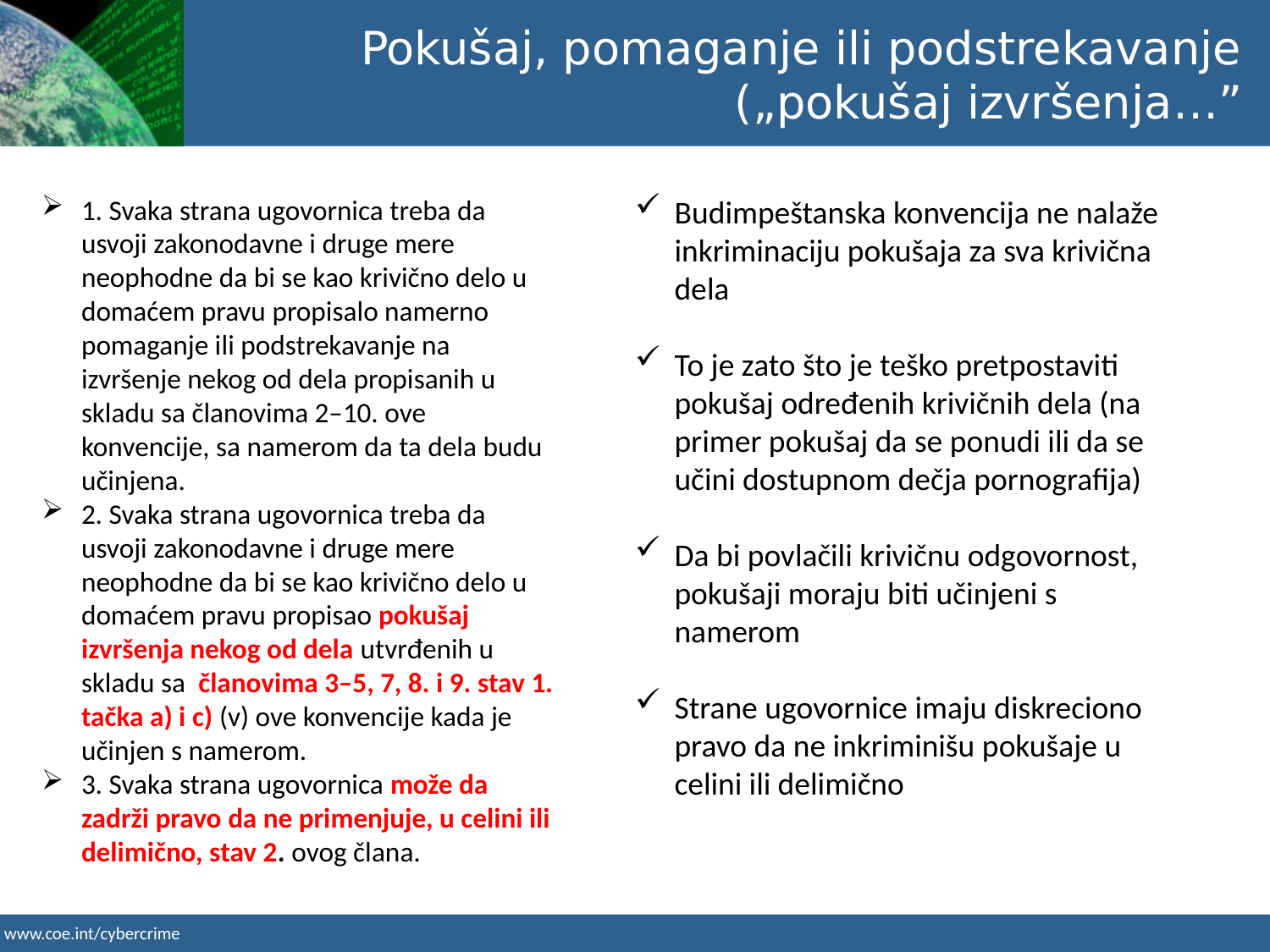

Pokušaj, pomaganje ili podstrekavanje („pokušaj izvršenja…”
1. Svaka strana ugovornica treba da usvoji zakonodavne i druge mere neophodne da bi se kao krivično delo u domaćem pravu propisalo namerno pomaganje ili podstrekavanje na izvršenje nekog od dela propisanih u skladu sa članovima 2–10. ove konvencije, sa namerom da ta dela budu učinjena.
2. Svaka strana ugovornica treba da usvoji zakonodavne i druge mere neophodne da bi se kao krivično delo u domaćem pravu propisao pokušaj izvršenja nekog od dela utvrđenih u skladu sa  članovima 3–5, 7, 8. i 9. stav 1. tačka a) i c) (v) ove konvencije kada je učinjen s namerom.
3. Svaka strana ugovornica može da zadrži pravo da ne primenjuje, u celini ili delimično, stav 2. ovog člana.
Budimpeštanska konvencija ne nalaže inkriminaciju pokušaja za sva krivična dela

To je zato što je teško pretpostaviti pokušaj određenih krivičnih dela (na primer pokušaj da se ponudi ili da se učini dostupnom dečja pornografija)

Da bi povlačili krivičnu odgovornost, pokušaji moraju biti učinjeni s namerom

Strane ugovornice imaju diskreciono pravo da ne inkriminišu pokušaje u celini ili delimično